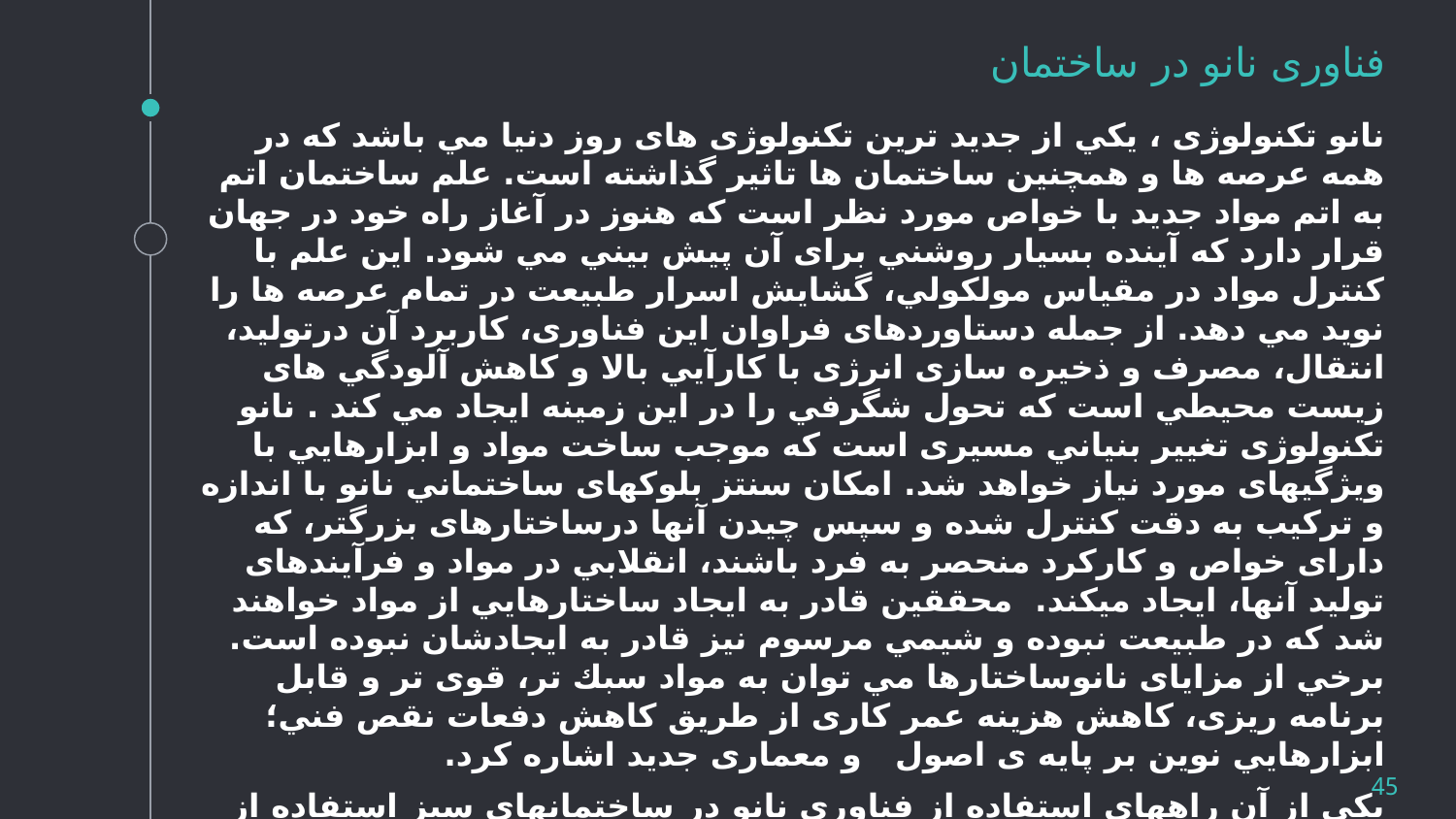

# فناوری نانو در ساختمان
نانو تكنولوژی ، يكي از جديد ترين تكنولوژی های روز دنيا مي باشد كه در همه عرصه ها و همچنين ساختمان ها تاثير گذاشته است. علم ساختمان اتم به اتم مواد جديد با خواص مورد نظر است كه هنوز در آغاز راه خود در جهان قرار دارد كه آينده بسيار روشني برای آن پيش بيني مي شود. اين علم با كنترل مواد در مقياس مولكولي، گشايش اسرار طبيعت در تمام عرصه ها را نويد مي دهد. از جمله دستاوردهای فراوان اين فناوری، كاربرد آن درتوليد، انتقال، مصرف و ذخيره سازی انرژی با كارآيي بالا و كاهش آلودگي های زيست محيطي است كه تحول شگرفي را در اين زمينه ايجاد مي كند . نانو تكنولوژی تغيير بنياني مسيری است كه موجب ساخت مواد و ابزارهايي با ويژگيهای مورد نياز خواهد شد. امكان سنتز بلوكهای ساختماني نانو با اندازه و تركيب به دقت كنترل شده و سپس چيدن آنها درساختارهای بزرگتر، كه دارای خواص و كاركرد منحصر به فرد باشند، انقلابي در مواد و فرآيندهای توليد آنها، ايجاد ميكند.  محققين قادر به ايجاد ساختارهايي از مواد خواهند شد كه در طبيعت نبوده و شيمي مرسوم نيز قادر به ايجادشان نبوده است. برخي از مزايای نانوساختارها مي توان به مواد سبك تر، قوی تر و قابل برنامه ريزی، كاهش هزينه عمر كاری از طريق كاهش دفعات نقص فني؛ ابزارهايي نوين بر پايه ی اصول   و معماری جديد اشاره كرد.
يكي از آن راههای استفاده از فناوری نانو در ساختمانهای سبز استفاده از نانو متريالهايي است كه با استفاده از آنها از اتلاف انرژی در داخل ساختمان جلوگيری مي شود. معماران زيادی تلاش كردند كه در ساختمان ها از عايقي استفاده كنند كه با استفاده از انرژی خورشيد و تصفيه پيشرفته آب و هوا برای كاهش اتلاف انرژی در داخل   ساختمان مفيد باشد.

45